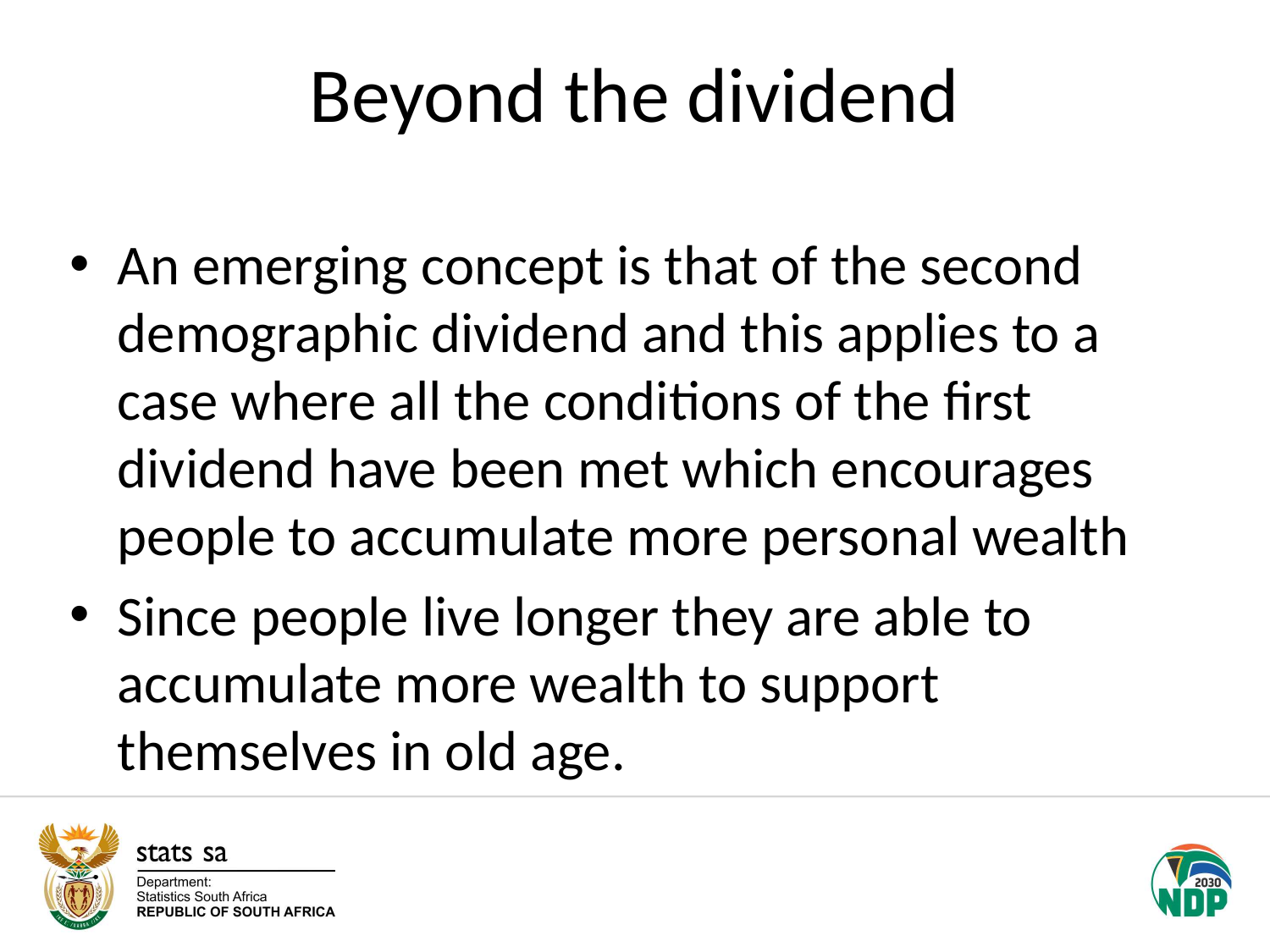

# Beyond the dividend
An emerging concept is that of the second demographic dividend and this applies to a case where all the conditions of the first dividend have been met which encourages people to accumulate more personal wealth
Since people live longer they are able to accumulate more wealth to support themselves in old age.